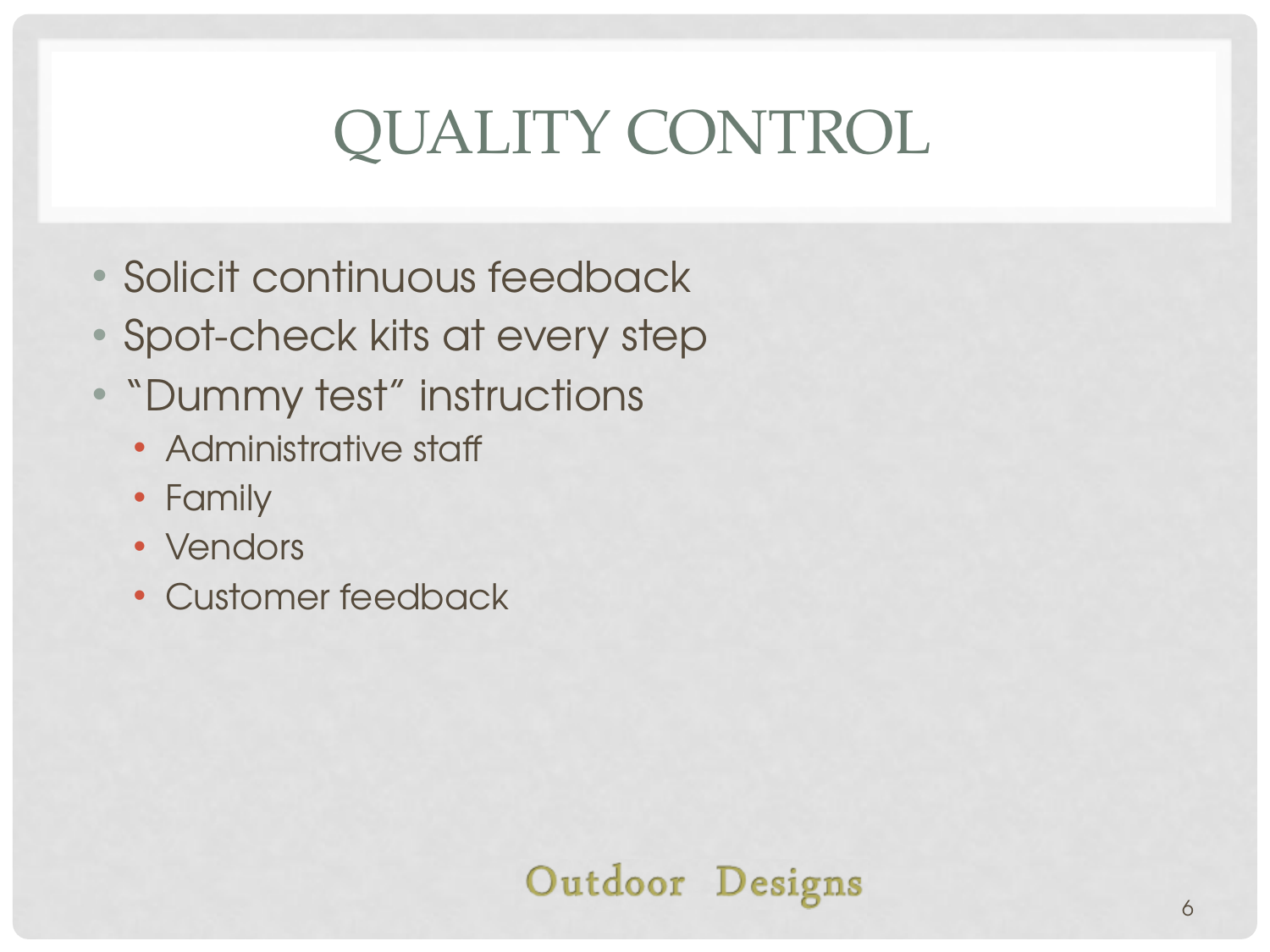

# Quality Control
Solicit continuous feedback
Spot-check kits at every step
“Dummy test” instructions
Administrative staff
Family
Vendors
Customer feedback
6